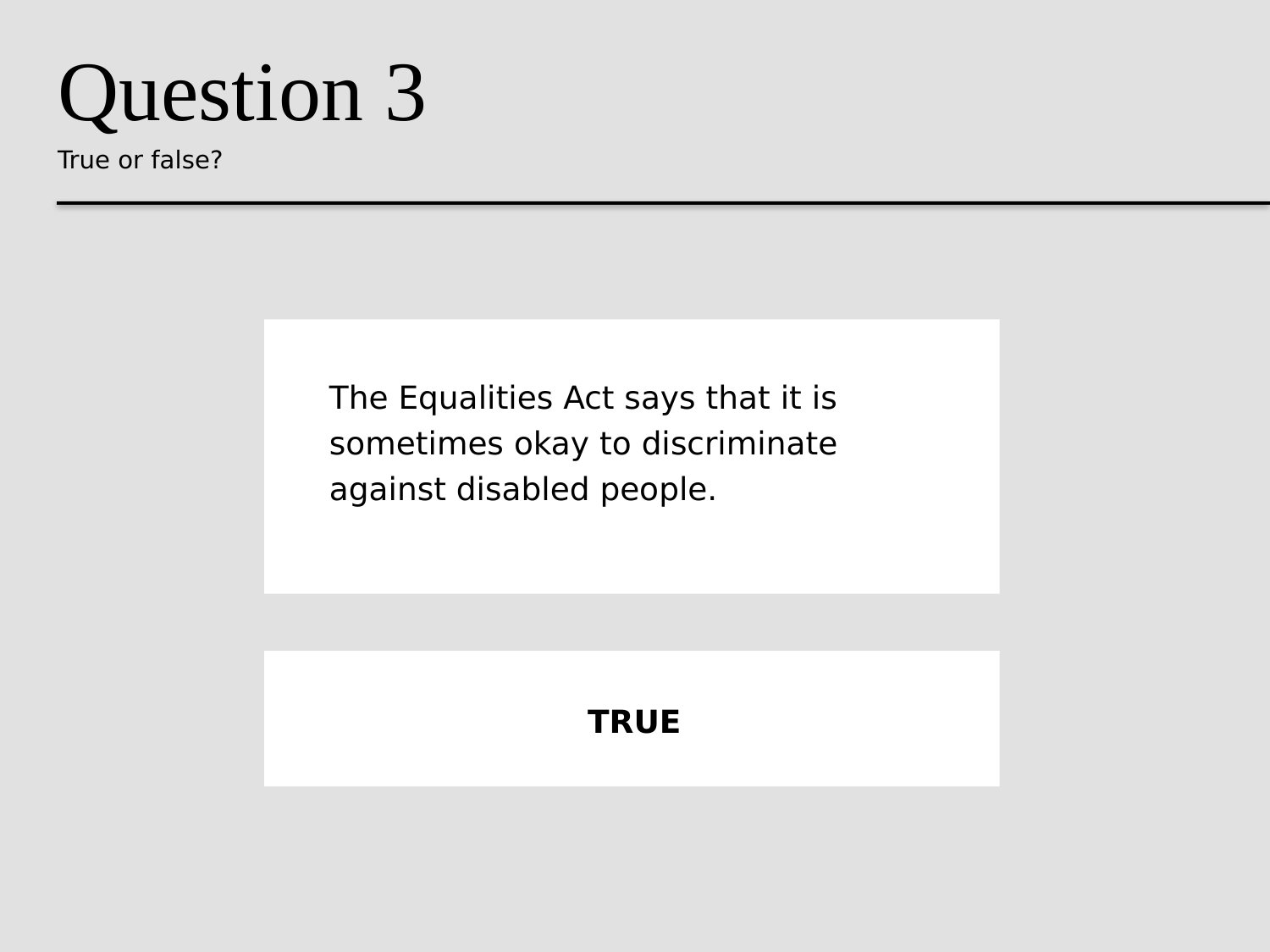

Question 3
True or false?

The Equalities Act says that it is sometimes okay to discriminate against disabled people.

TRUE